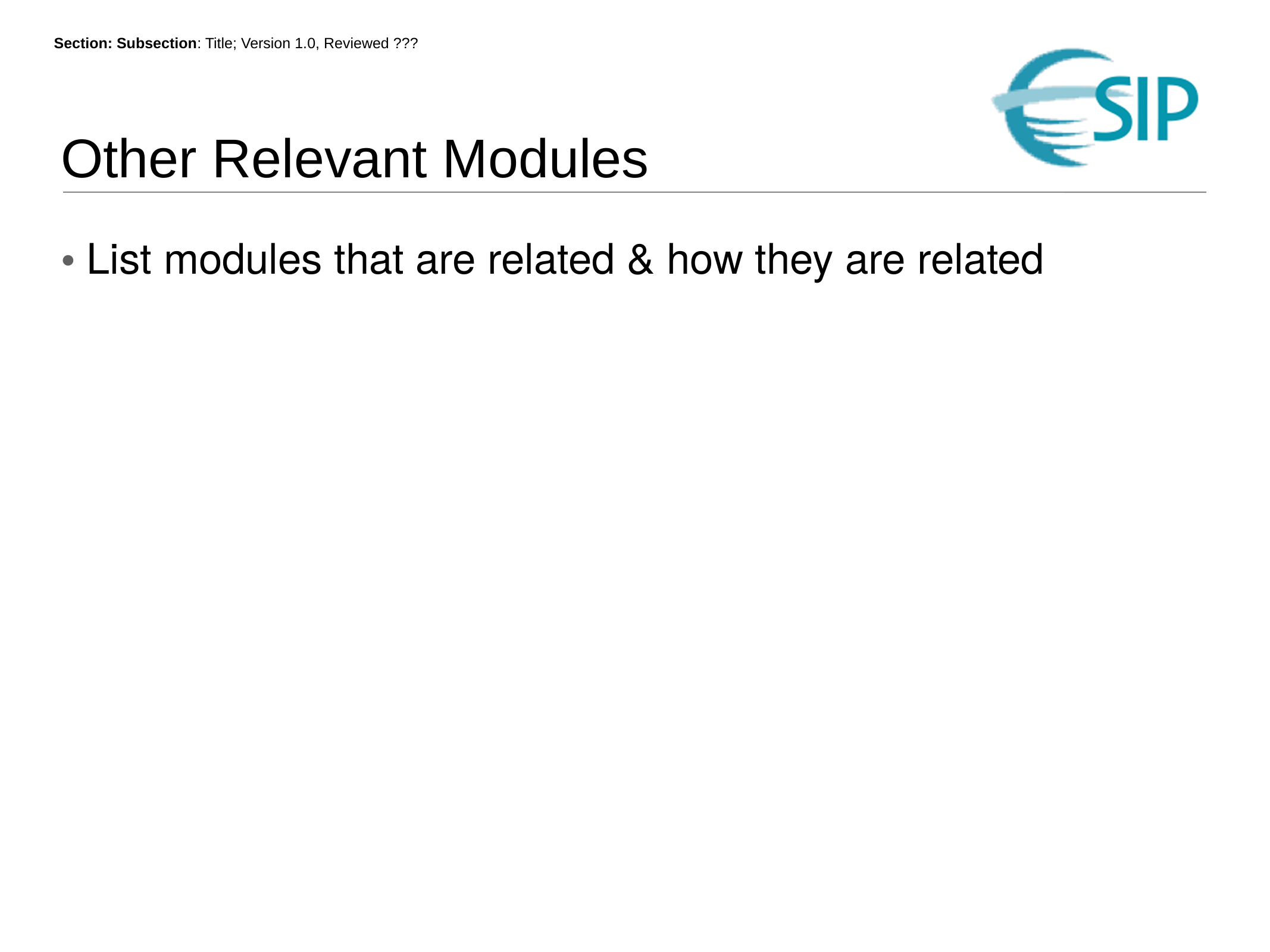

# Other Relevant Modules
List modules that are related & how they are related